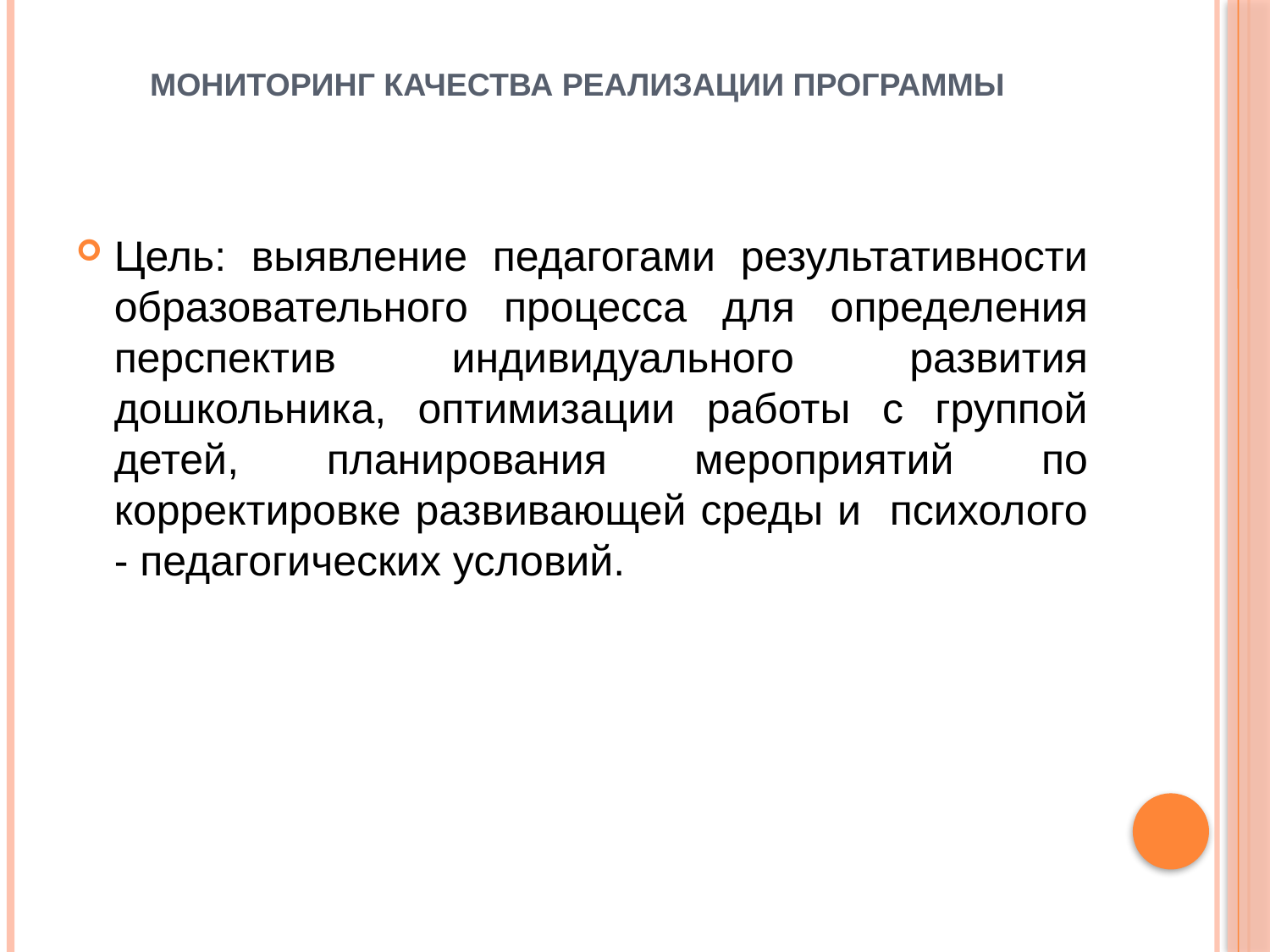

# Мониторинг качества реализации Программы
Цель: выявление педагогами результативности образовательного процесса для определения перспектив индивидуального развития дошкольника, оптимизации работы с группой детей, планирования мероприятий по корректировке развивающей среды и  психолого - педагогических условий.